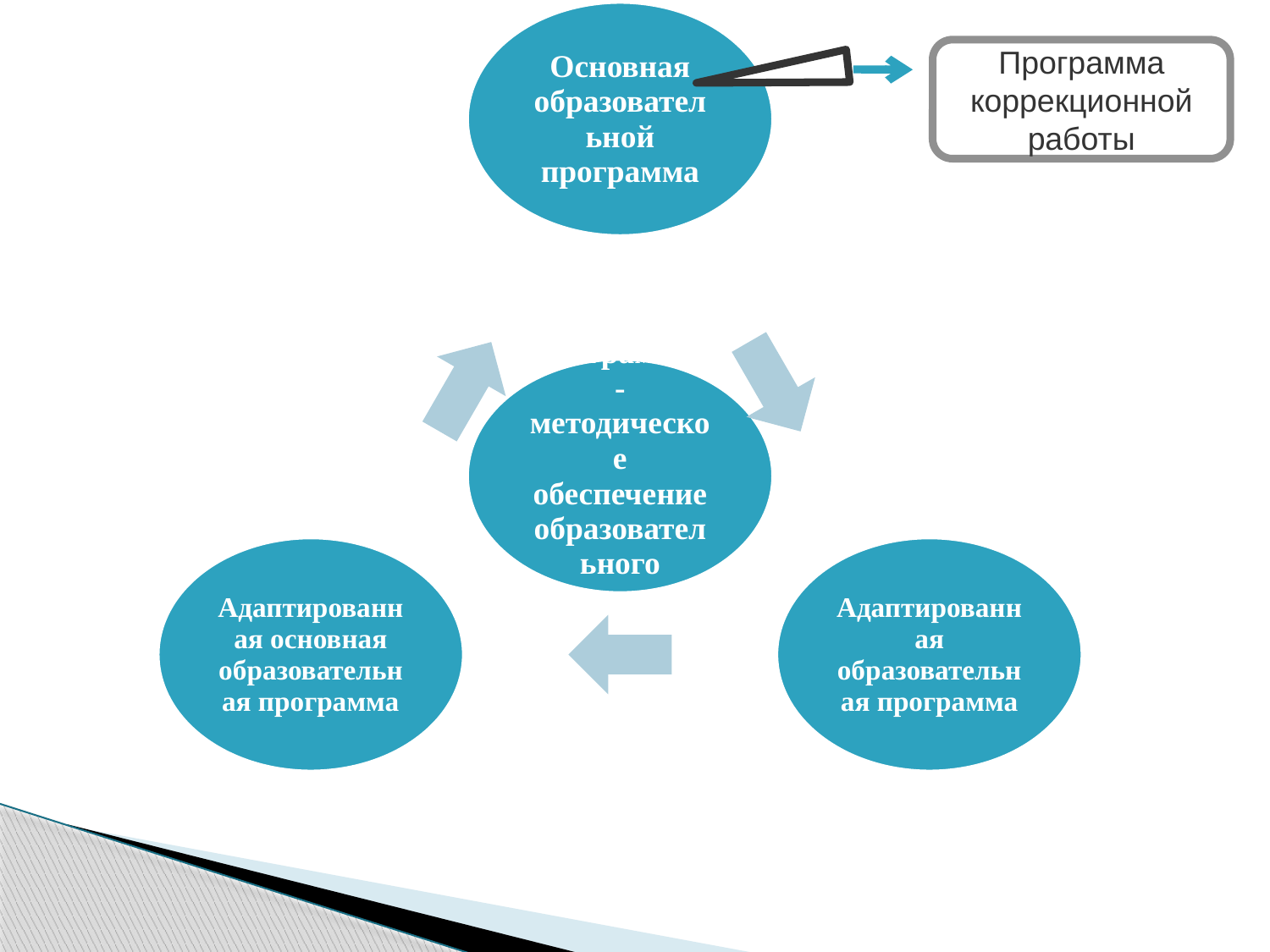

Программно-методическое обеспечение образовательного процесса
Основная образовательной программа
Адаптированная образовательная программа
Адаптированная основная образовательная программа

Программа коррекционной работы